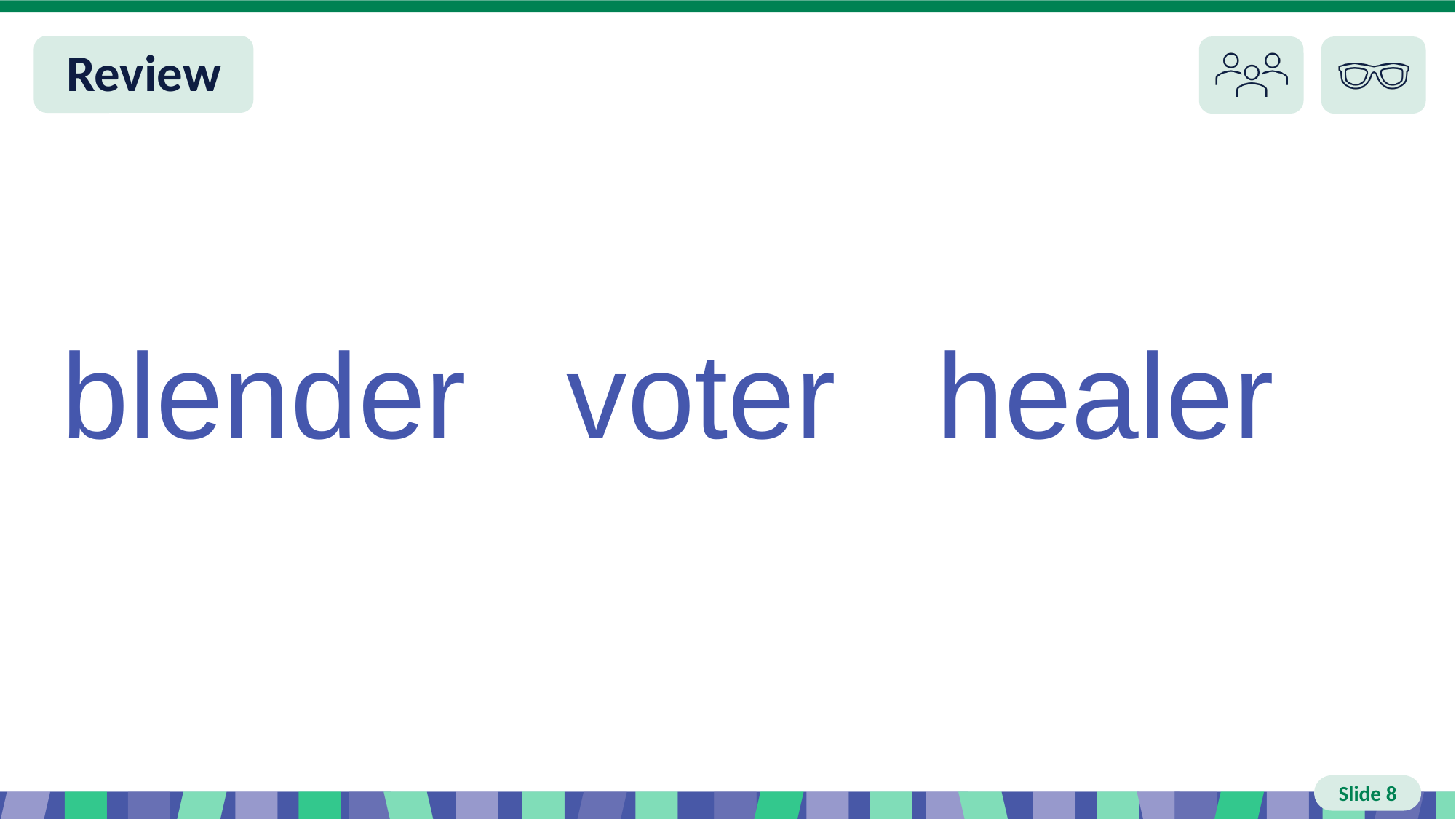

# Slide 8 Review You do
blender   voter   healer